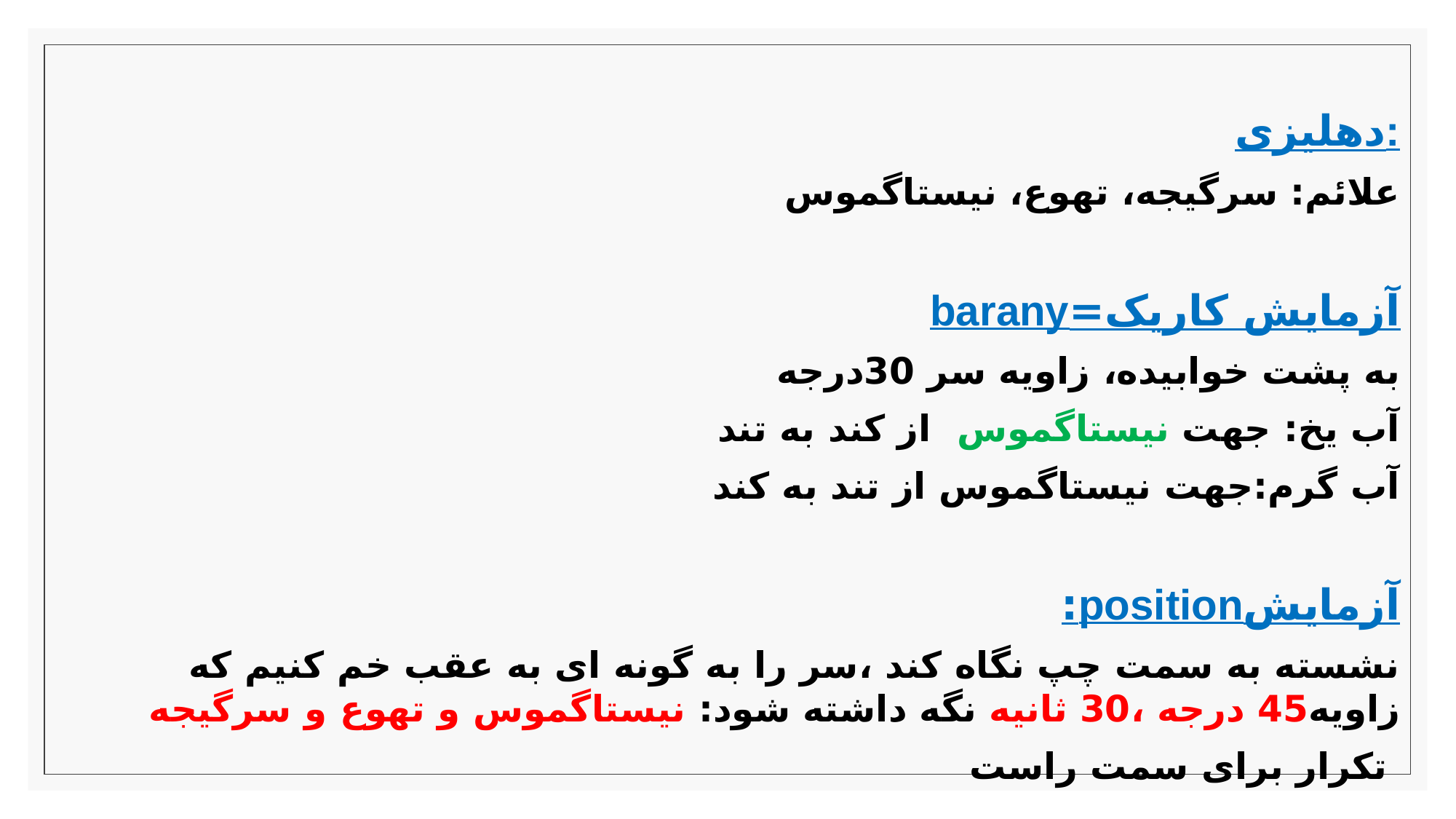

دهلیزی:
علائم: سرگیجه، تهوع، نیستاگموس

آزمایش کاریک=barany
به پشت خوابیده، زاویه سر 30درجه
آب یخ: جهت نیستاگموس  از کند به تند
آب گرم:جهت نیستاگموس از تند به کند

آزمایشposition:
نشسته به سمت چپ نگاه کند ،سر را به گونه ای به عقب خم کنیم که زاویه45 درجه ،30 ثانیه نگه داشته شود: نیستاگموس و تهوع و سرگیجه
تکرار برای سمت راست